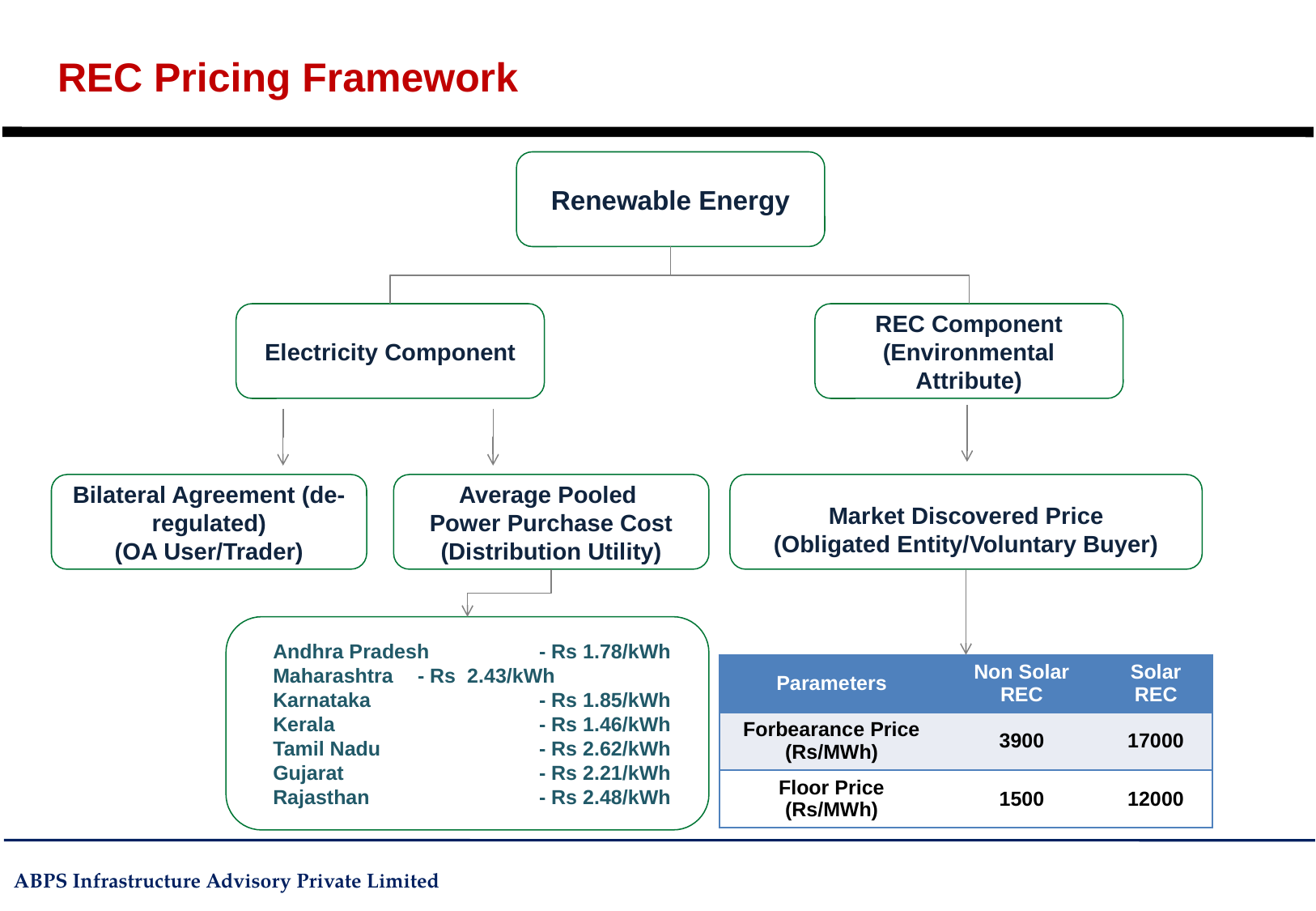

REC Pricing Framework
Renewable Energy
Electricity Component
REC Component
(Environmental Attribute)
Bilateral Agreement (de-regulated)
(OA User/Trader)
Average Pooled
Power Purchase Cost
(Distribution Utility)
Market Discovered Price
(Obligated Entity/Voluntary Buyer)
Andhra Pradesh	- Rs 1.78/kWh
Maharashtra	- Rs  2.43/kWh
Karnataka		- Rs 1.85/kWh
Kerala		- Rs 1.46/kWh
Tamil Nadu		- Rs 2.62/kWh
Gujarat		- Rs 2.21/kWh
Rajasthan		- Rs 2.48/kWh
| Parameters | Non Solar REC | Solar REC |
| --- | --- | --- |
| Forbearance Price (Rs/MWh) | 3900 | 17000 |
| Floor Price (Rs/MWh) | 1500 | 12000 |